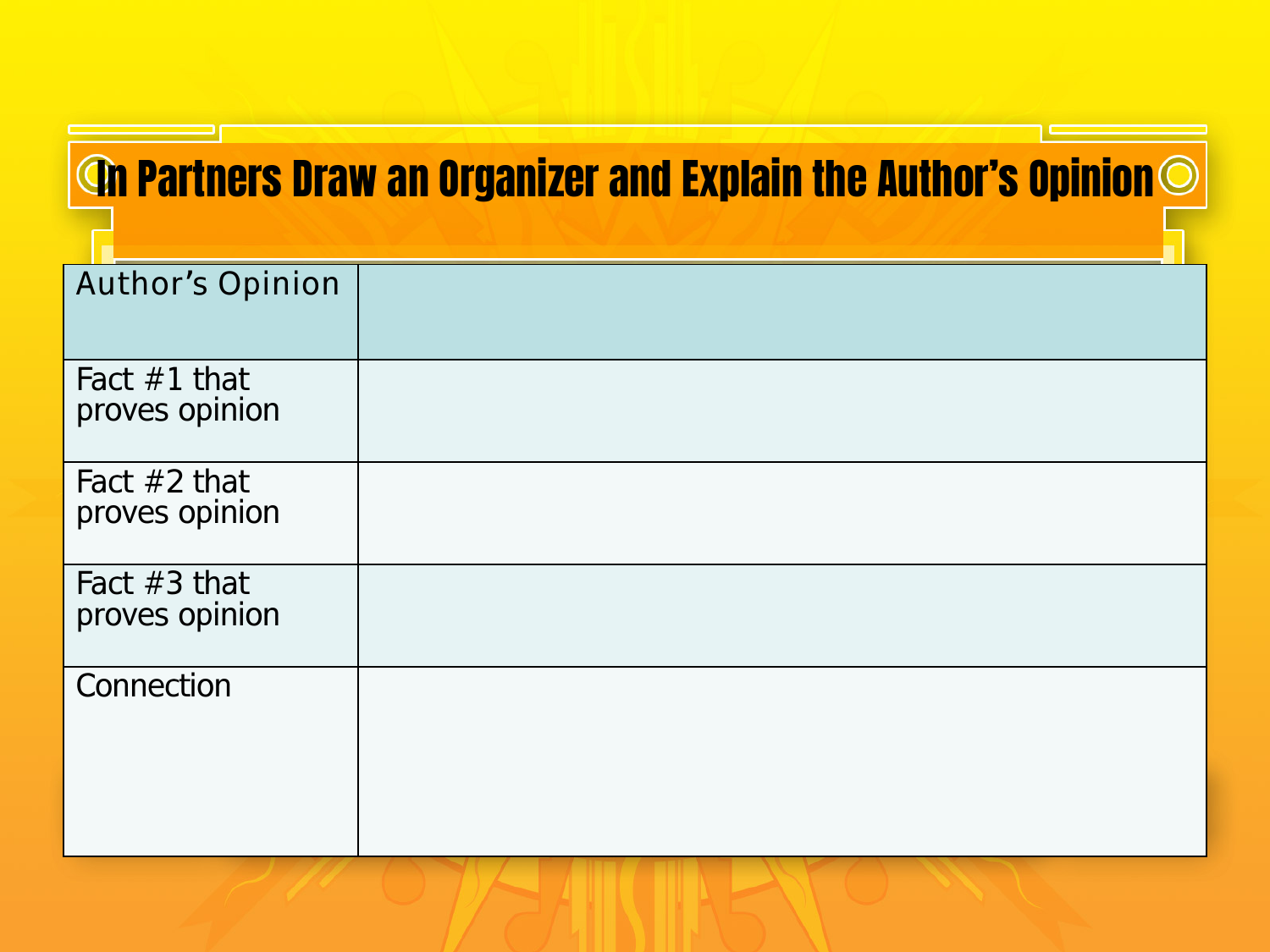

# In Partners Draw an Organizer and Explain the Author’s Opinion
| Author’s Opinion |  |
| --- | --- |
| Fact #1 that proves opinion |  |
| Fact #2 that proves opinion |  |
| Fact #3 that proves opinion |  |
| Connection |  |